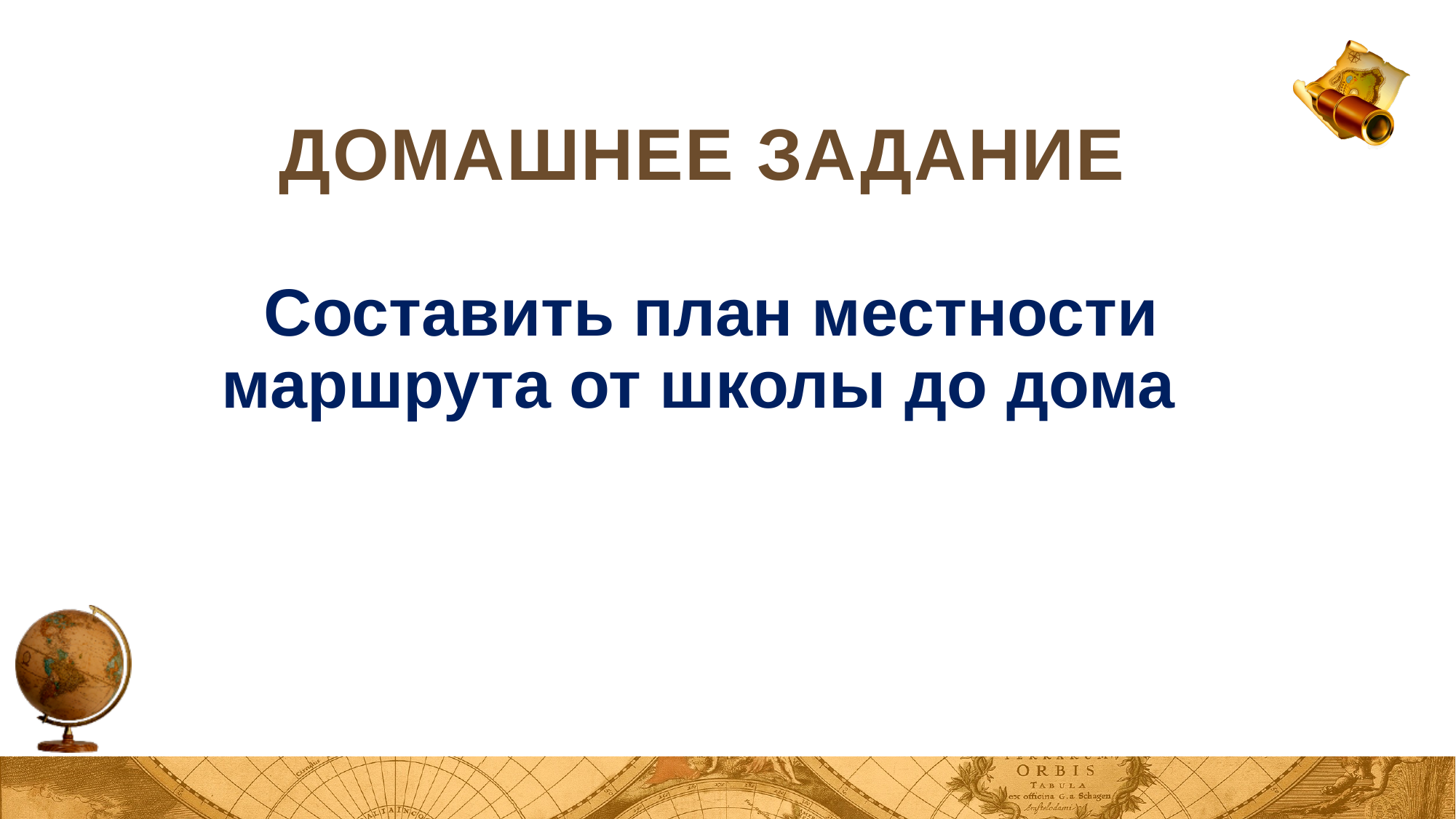

# Домашнее задание
Составить план местности маршрута от школы до дома